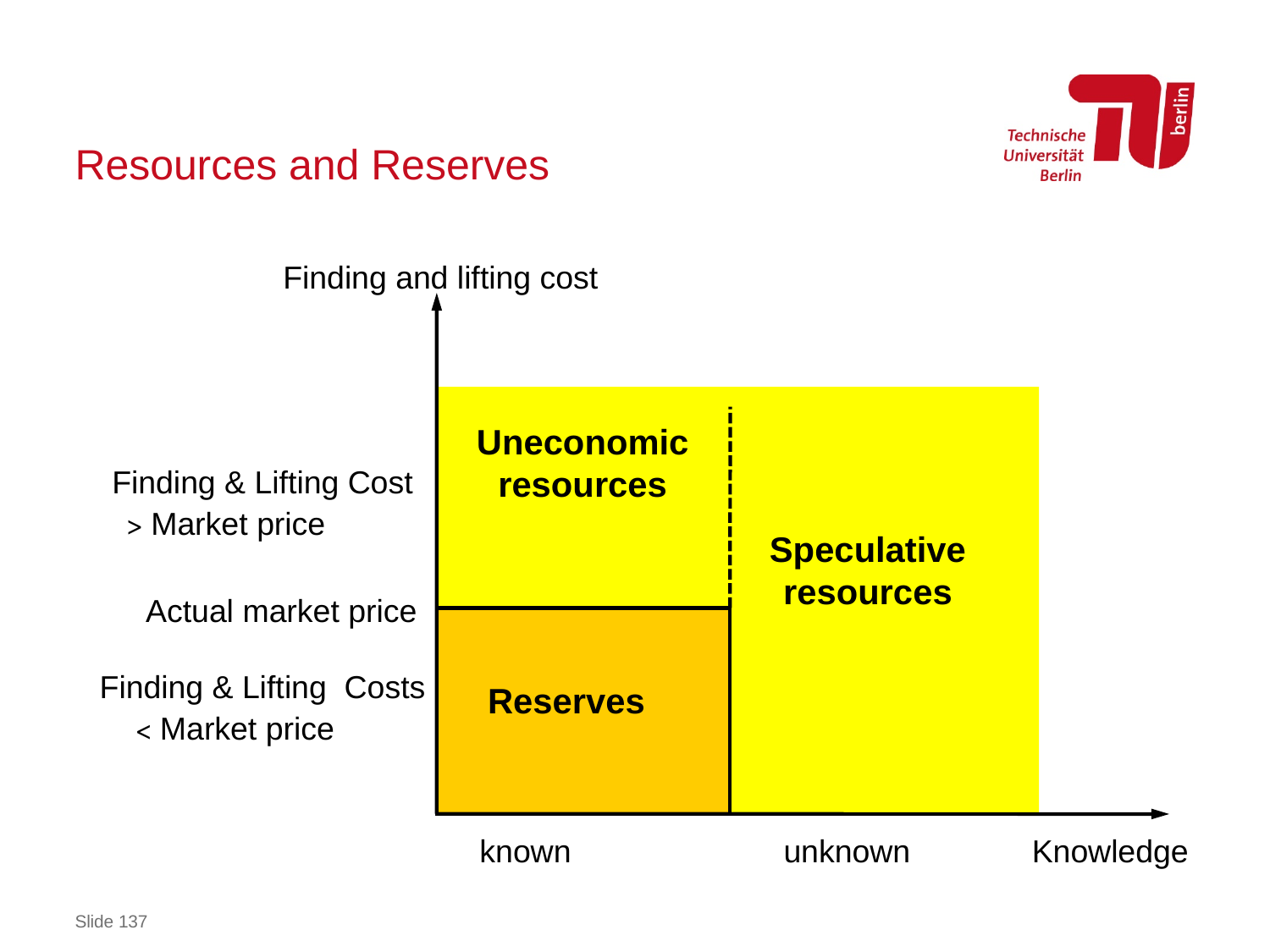

# Resources and Reserves
Finding and lifting cost

Uneconomic
resources
Finding & Lifting Cost
> Market price
Speculative
resources
Actual market price

Finding & Lifting  Costs
Reserves
< Market price

known                        unknown	     Knowledge
Slide 137